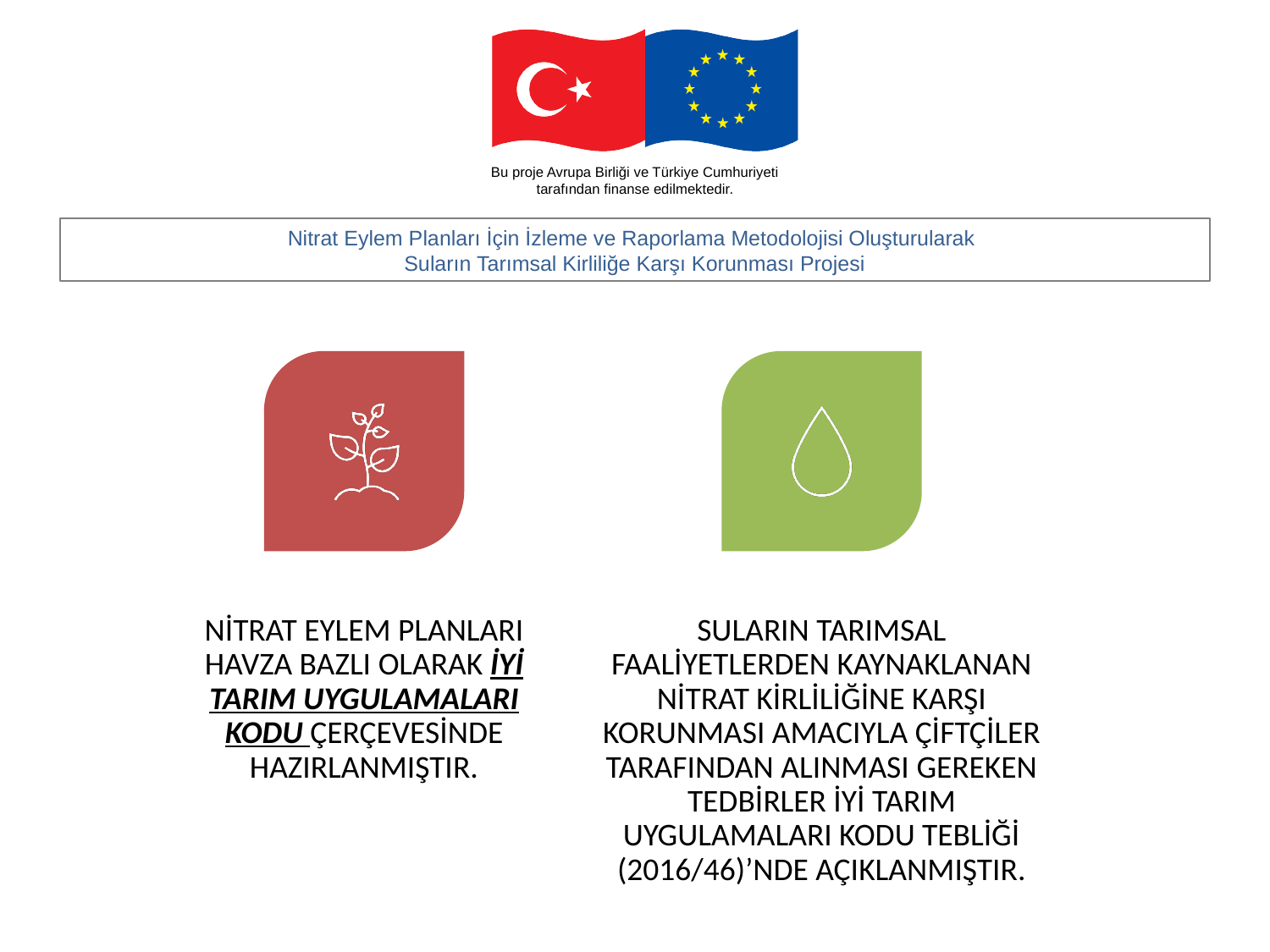

Nitrat Eylem Planları havza bazlı olarak İyi Tarım Uygulamaları Kodu çerçevesinde hazırlanmıştır.
Suların tarımsal faaliyetlerden kaynaklanan nitrat kirliliğine karşı korunması amacıyla çiftçiler tarafından alınması gereken tedbirler İyi Tarım Uygulamaları Kodu Tebliği (2016/46)’nde açıklanmıştır.